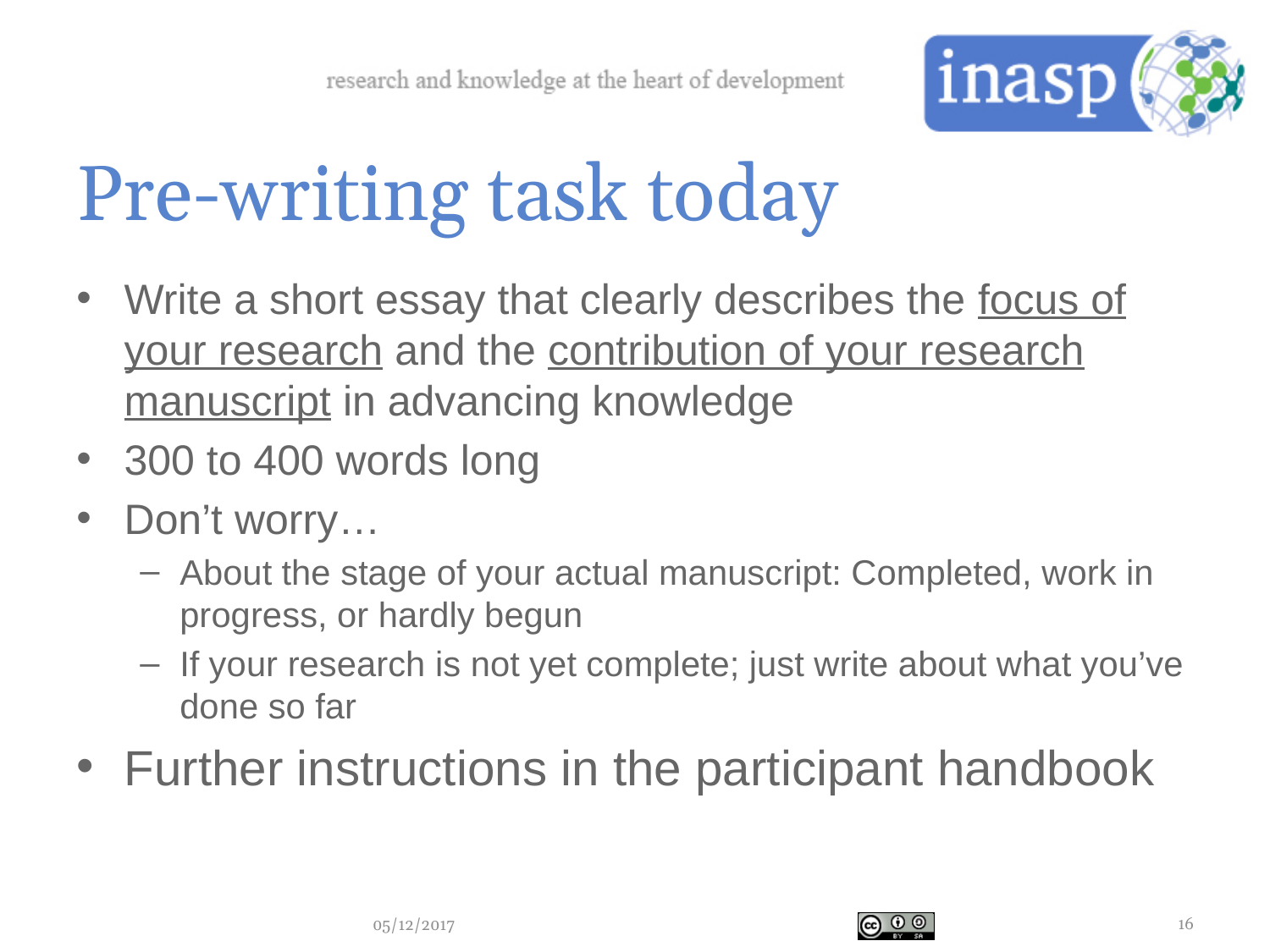

# Pre-writing task today
Write a short essay that clearly describes the focus of your research and the contribution of your research manuscript in advancing knowledge
300 to 400 words long
Don’t worry…
About the stage of your actual manuscript: Completed, work in progress, or hardly begun
If your research is not yet complete; just write about what you’ve done so far
Further instructions in the participant handbook
05/12/2017

16